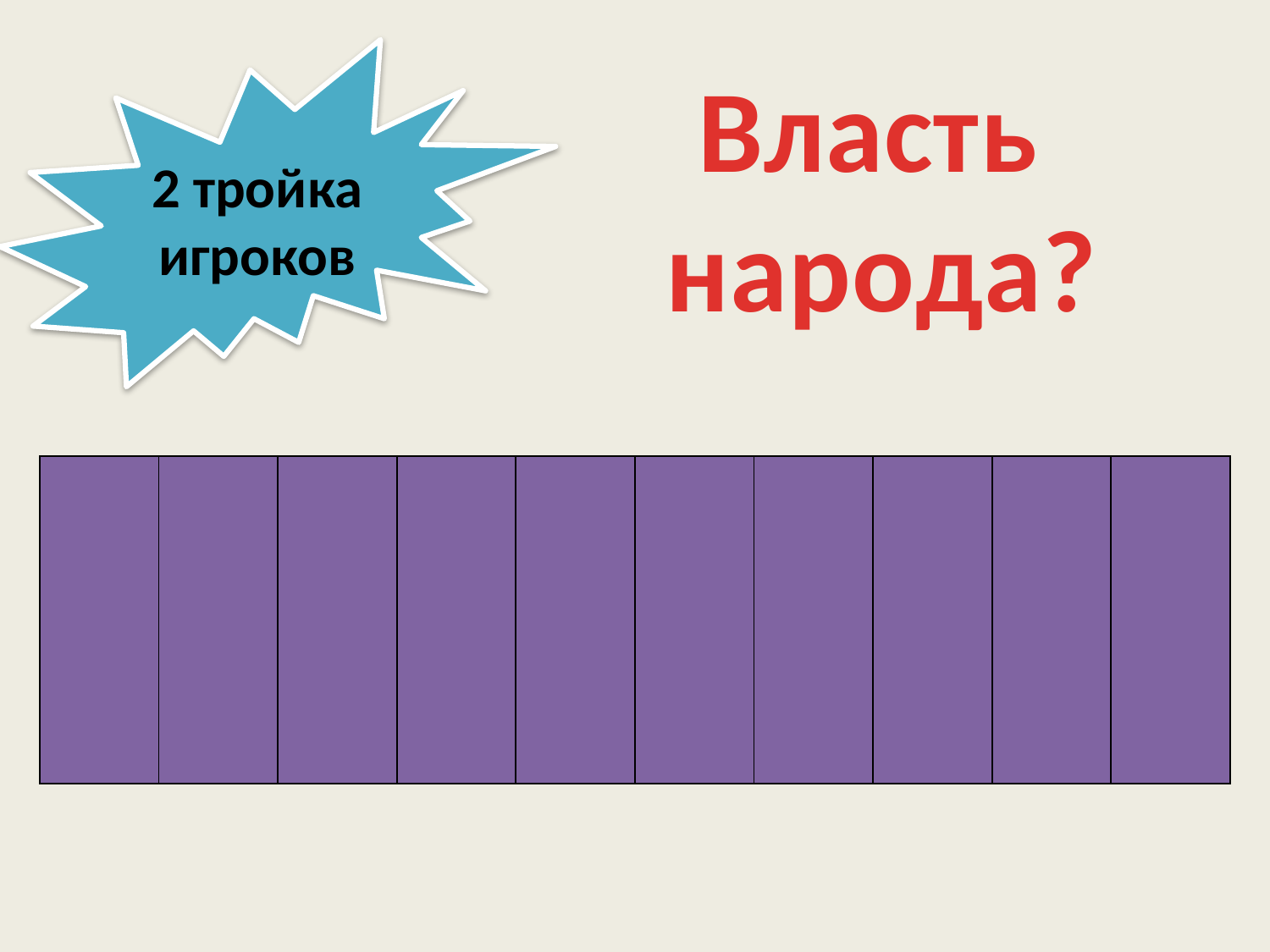

2 тройка игроков
Власть
 народа?
|  |  |  |  |  |  |  |  |  |  |
| --- | --- | --- | --- | --- | --- | --- | --- | --- | --- |